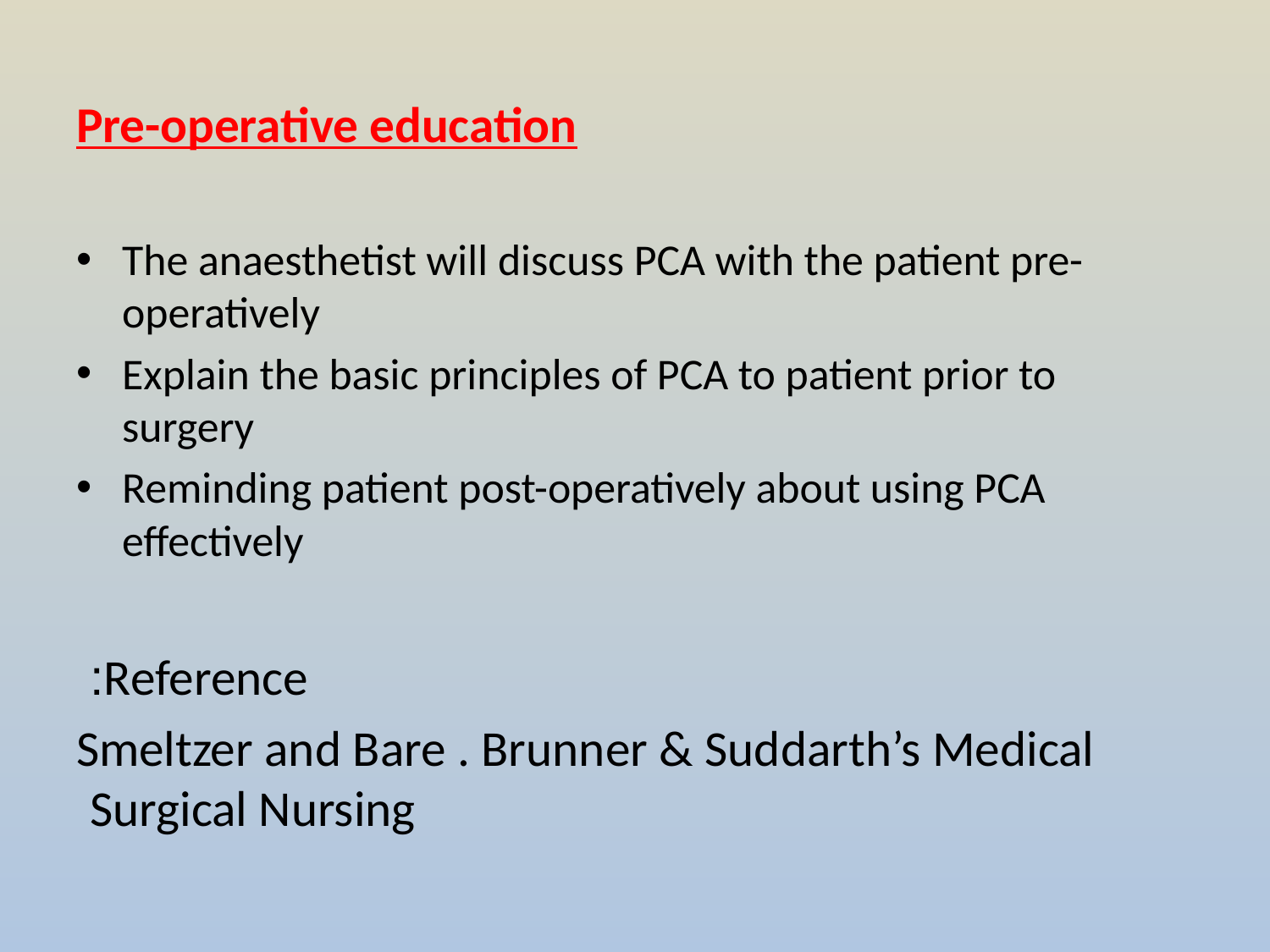

Pre-operative education

The anaesthetist will discuss PCA with the patient pre-operatively
Explain the basic principles of PCA to patient prior to surgery
Reminding patient post-operatively about using PCA effectively

Reference:
Smeltzer and Bare . Brunner & Suddarth’s Medical Surgical Nursing